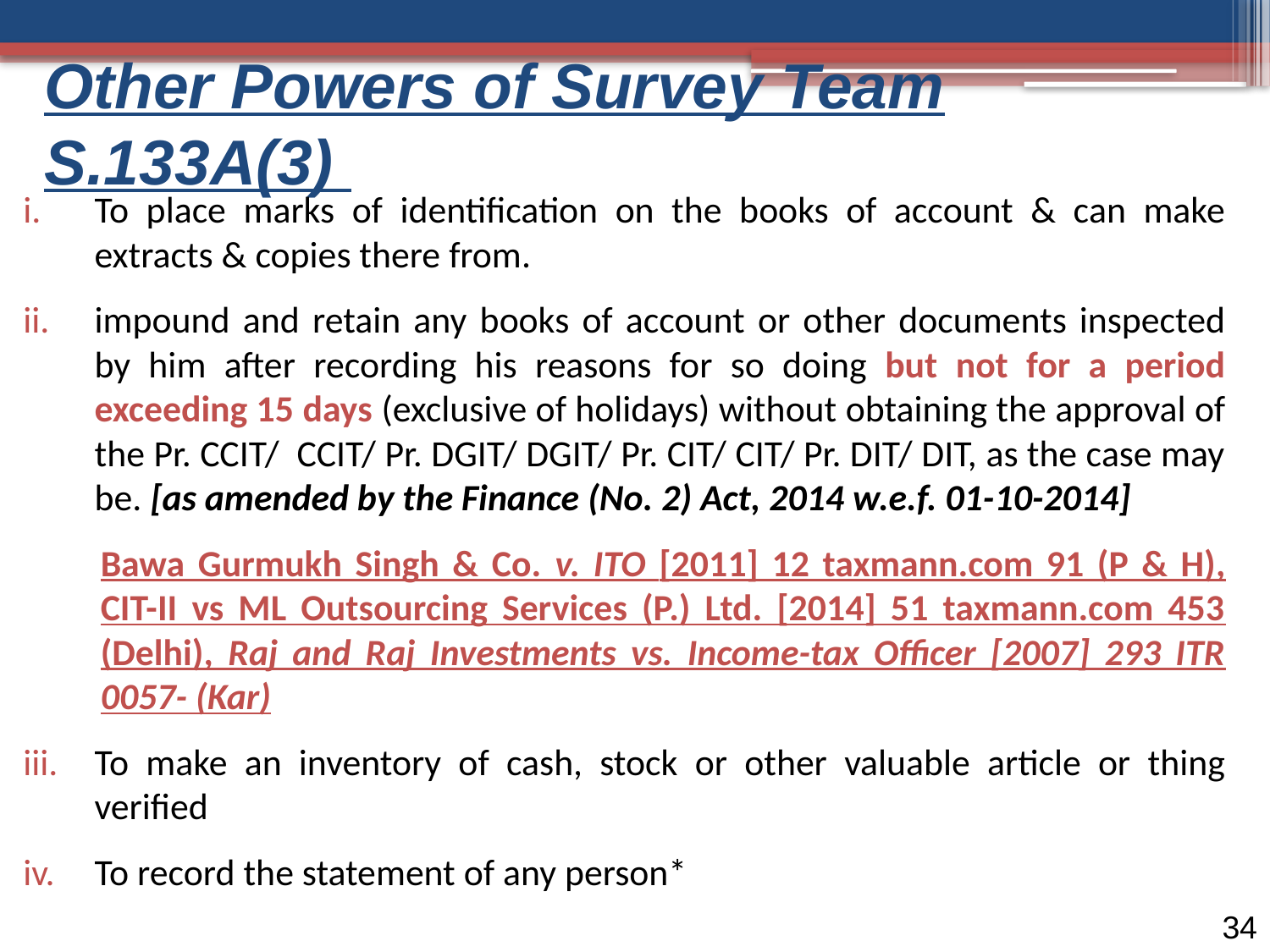

# Other Powers of Survey Team S.133A(3)
To place marks of identification on the books of account & can make extracts & copies there from.
impound and retain any books of account or other documents inspected by him after recording his reasons for so doing but not for a period exceeding 15 days (exclusive of holidays) without obtaining the approval of the Pr. CCIT/  CCIT/ Pr. DGIT/ DGIT/ Pr. CIT/ CIT/ Pr. DIT/ DIT, as the case may be. [as amended by the Finance (No. 2) Act, 2014 w.e.f. 01-10-2014]
Bawa Gurmukh Singh & Co. v. ITO [2011] 12 taxmann.com 91 (P & H), CIT-II vs ML Outsourcing Services (P.) Ltd. [2014] 51 taxmann.com 453 (Delhi), Raj and Raj Investments vs. Income-tax Officer [2007] 293 ITR 0057- (Kar)
To make an inventory of cash, stock or other valuable article or thing verified
To record the statement of any person*
34